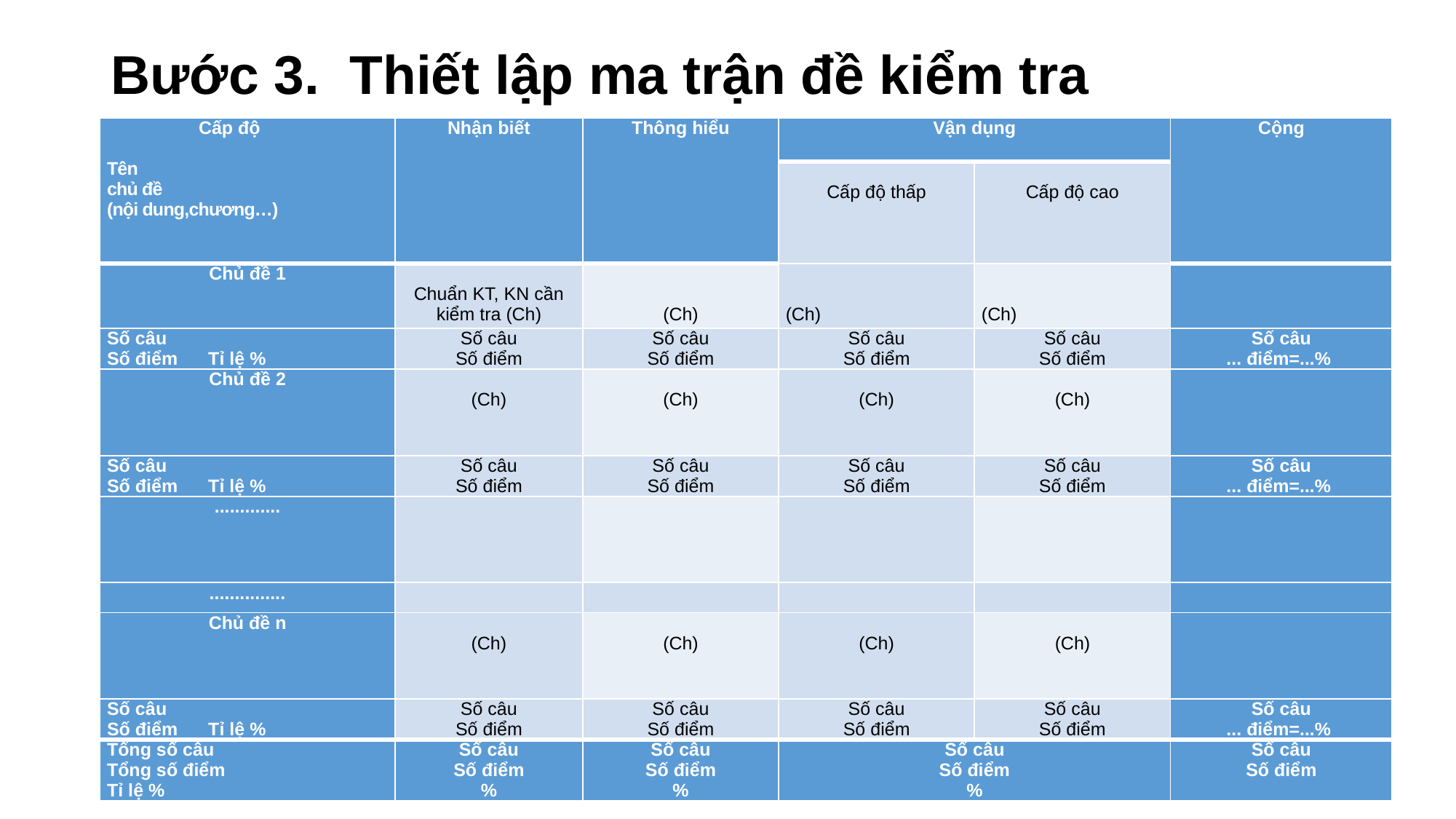

# Bước 3.  Thiết lập ma trận đề kiểm tra
| Cấp độ   Tên chủ đề (nội dung,chương…) | Nhận biết | Thông hiểu | Vận dụng |  | Cộng |
| --- | --- | --- | --- | --- | --- |
|  |  |  | Cấp độ thấp | Cấp độ cao |  |
| Chủ đề 1 | Chuẩn KT, KN cần kiểm tra (Ch) | (Ch) | (Ch) | (Ch) |  |
| Số câu Số điểm Tỉ lệ % | Số câu Số điểm | Số câu Số điểm | Số câu Số điểm | Số câu Số điểm | Số câu ... điểm=...% |
| Chủ đề 2 | (Ch) | (Ch) | (Ch) | (Ch) |  |
| Số câu Số điểm Tỉ lệ % | Số câu Số điểm | Số câu Số điểm | Số câu Số điểm | Số câu Số điểm | Số câu ... điểm=...% |
| ............. |  |  |  |  |  |
| ............... |  |  |  |  |  |
| Chủ đề n | (Ch) | (Ch) | (Ch) | (Ch) |  |
| Số câu Số điểm Tỉ lệ % | Số câu Số điểm | Số câu Số điểm | Số câu Số điểm | Số câu Số điểm | Số câu ... điểm=...% |
| Tổng số câu Tổng số điểm Tỉ lệ % | Số câu Số điểm % | Số câu Số điểm % | Số câu Số điểm % |  | Số câu Số điểm |